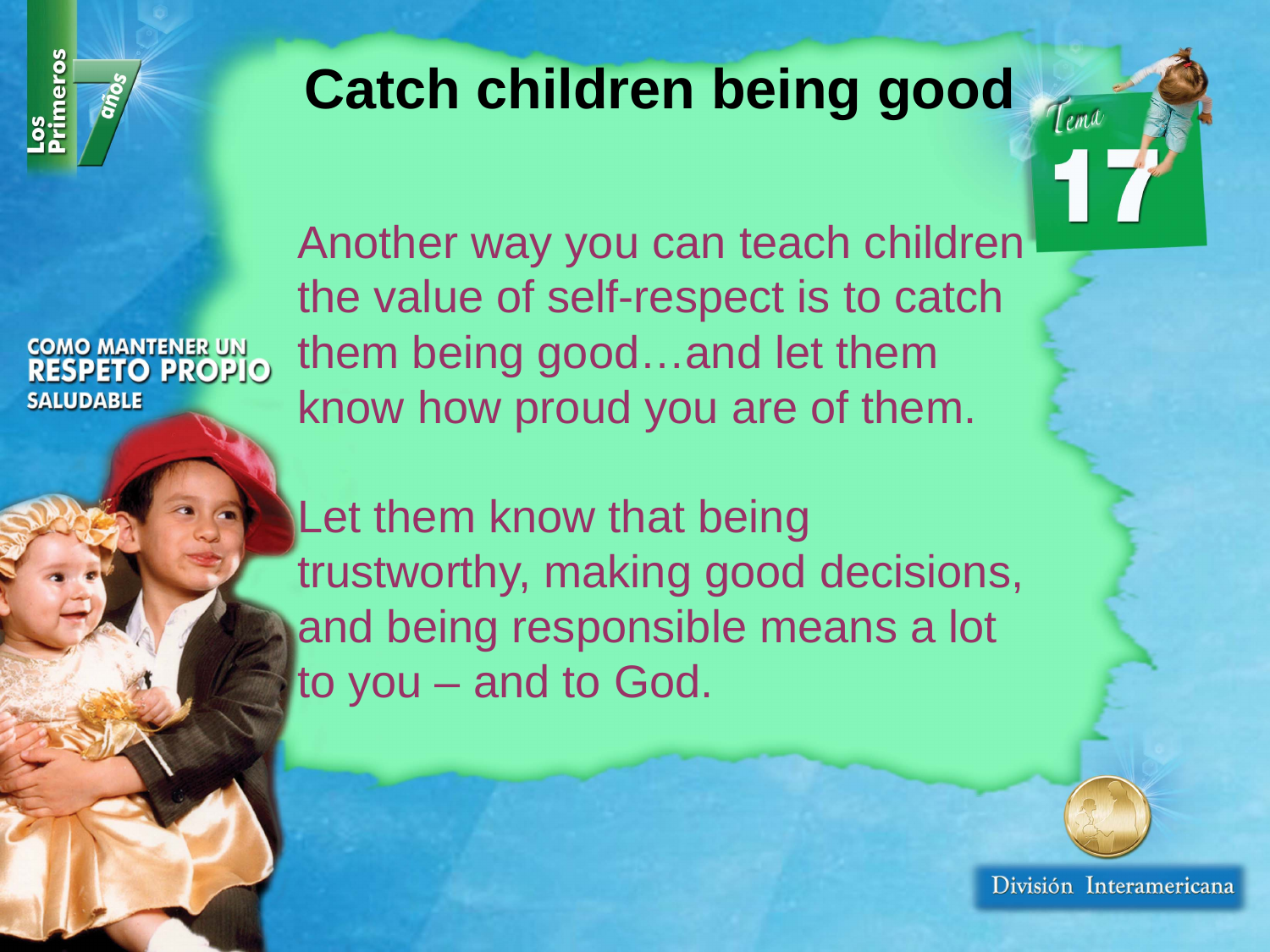

Catch children being good
Another way you can teach children the value of self-respect is to catch them being good…and let them know how proud you are of them.

Let them know that being trustworthy, making good decisions, and being responsible means a lot to you – and to God.